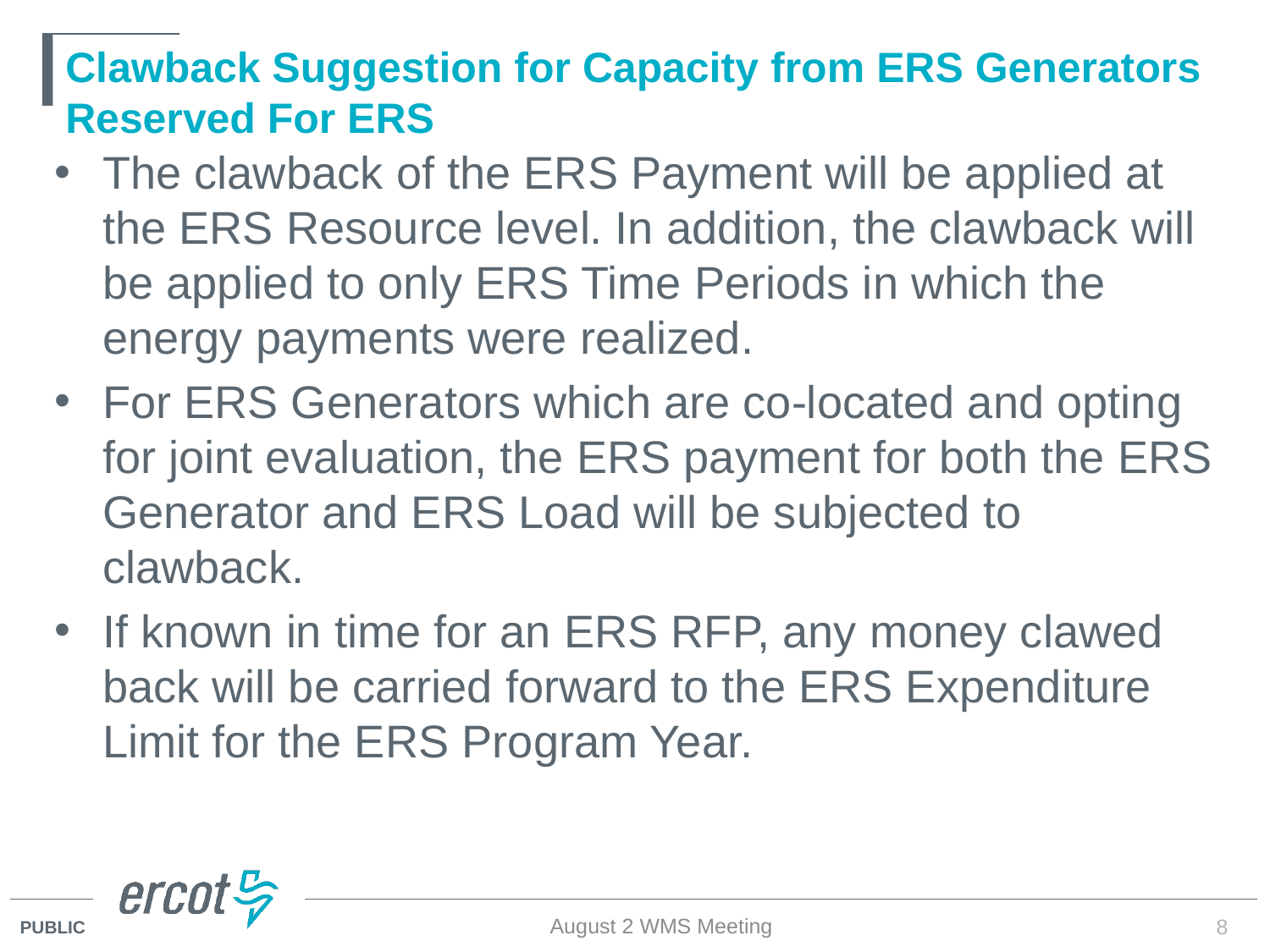

# Clawback Suggestion for Capacity from ERS Generators Reserved For ERS
The clawback of the ERS Payment will be applied at the ERS Resource level. In addition, the clawback will be applied to only ERS Time Periods in which the energy payments were realized.
For ERS Generators which are co-located and opting for joint evaluation, the ERS payment for both the ERS Generator and ERS Load will be subjected to clawback.
If known in time for an ERS RFP, any money clawed back will be carried forward to the ERS Expenditure Limit for the ERS Program Year.
August 2 WMS Meeting
8